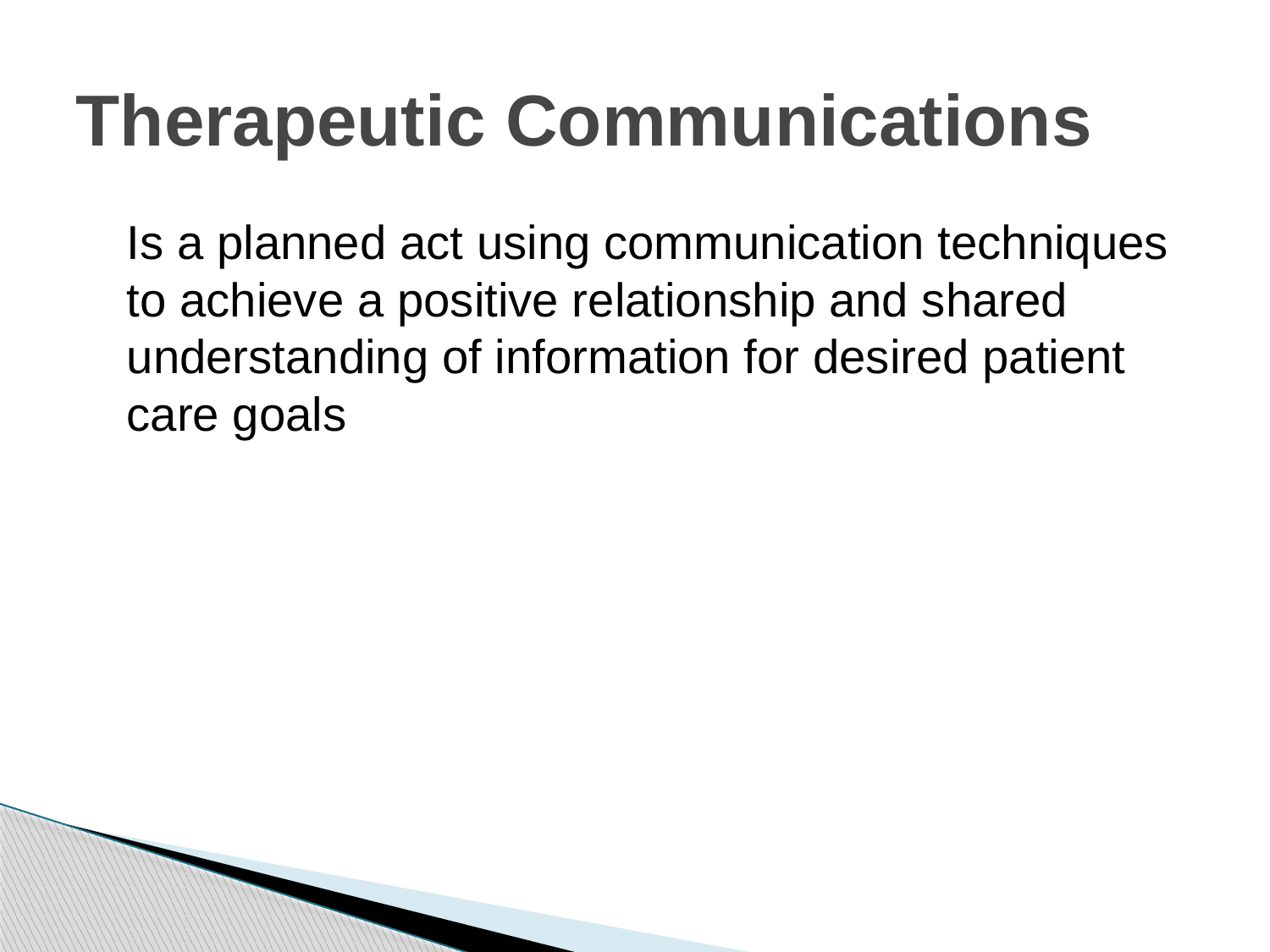

# Therapeutic Communications
	Is a planned act using communication techniques to achieve a positive relationship and shared understanding of information for desired patient care goals